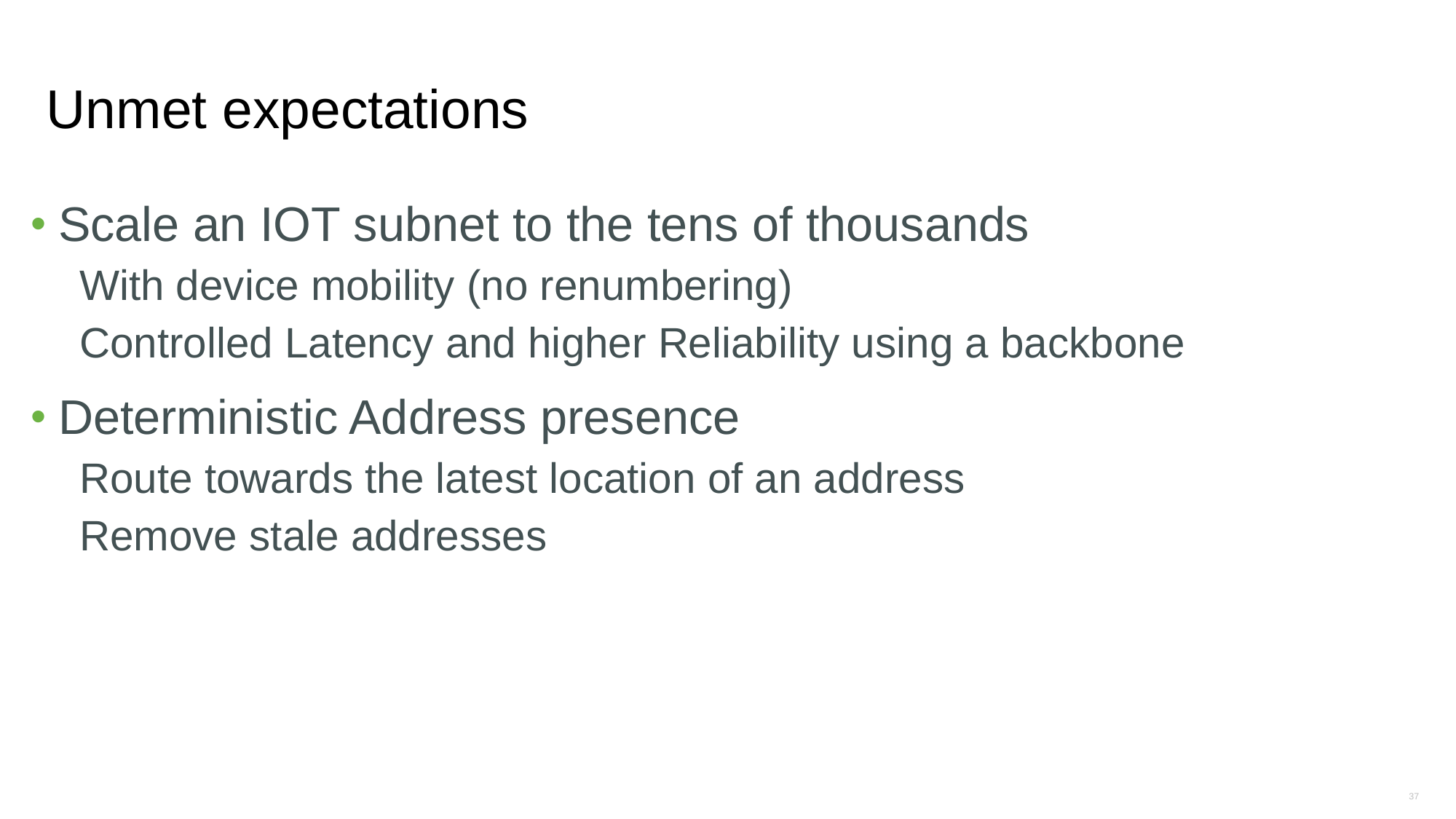

# Unmet expectations
Scale an IOT subnet to the tens of thousands
With device mobility (no renumbering)
Controlled Latency and higher Reliability using a backbone
Deterministic Address presence
Route towards the latest location of an address
Remove stale addresses